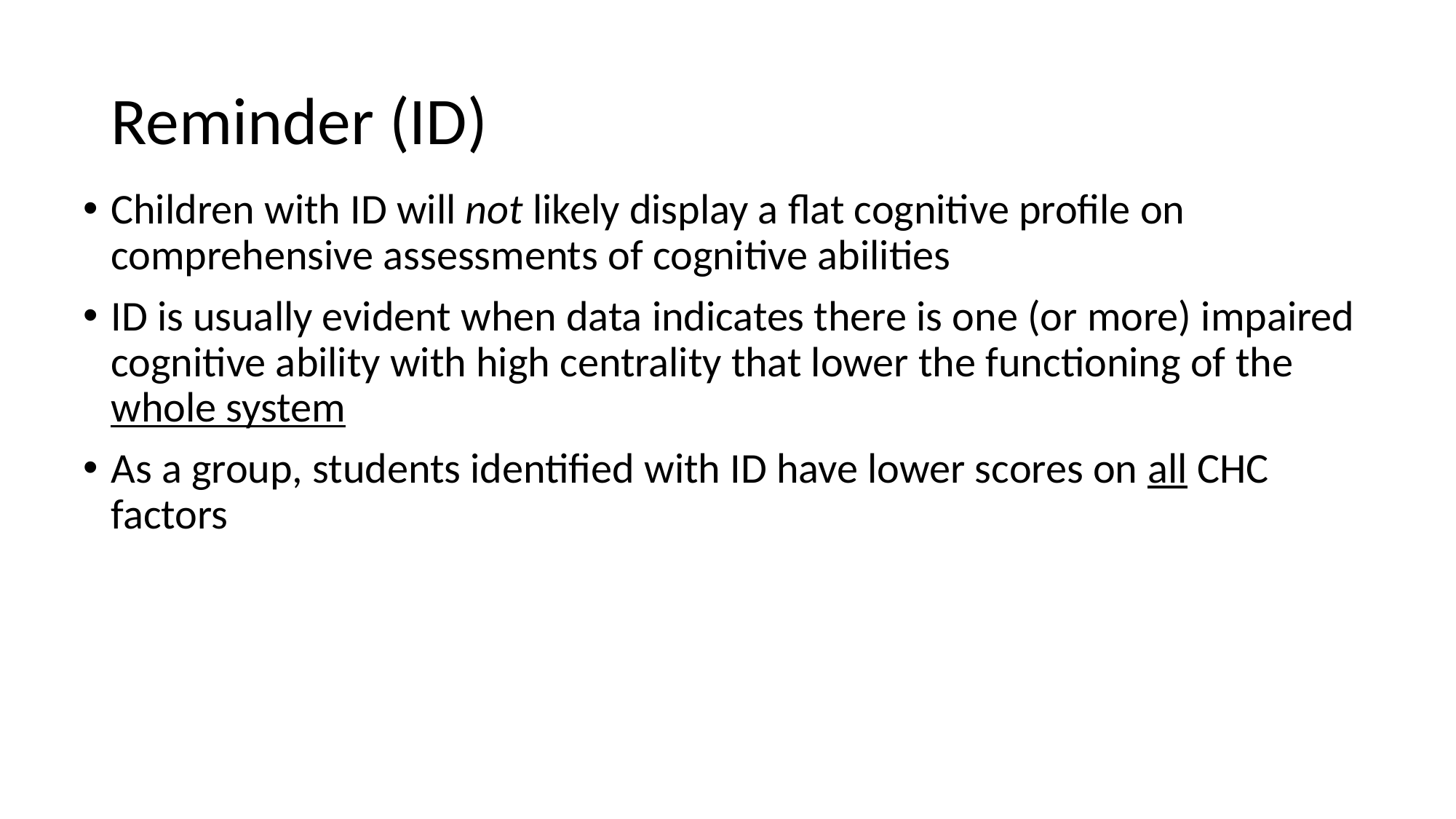

# Reminder (ID)
Children with ID will not likely display a flat cognitive profile on comprehensive assessments of cognitive abilities
ID is usually evident when data indicates there is one (or more) impaired cognitive ability with high centrality that lower the functioning of the whole system
As a group, students identified with ID have lower scores on all CHC factors